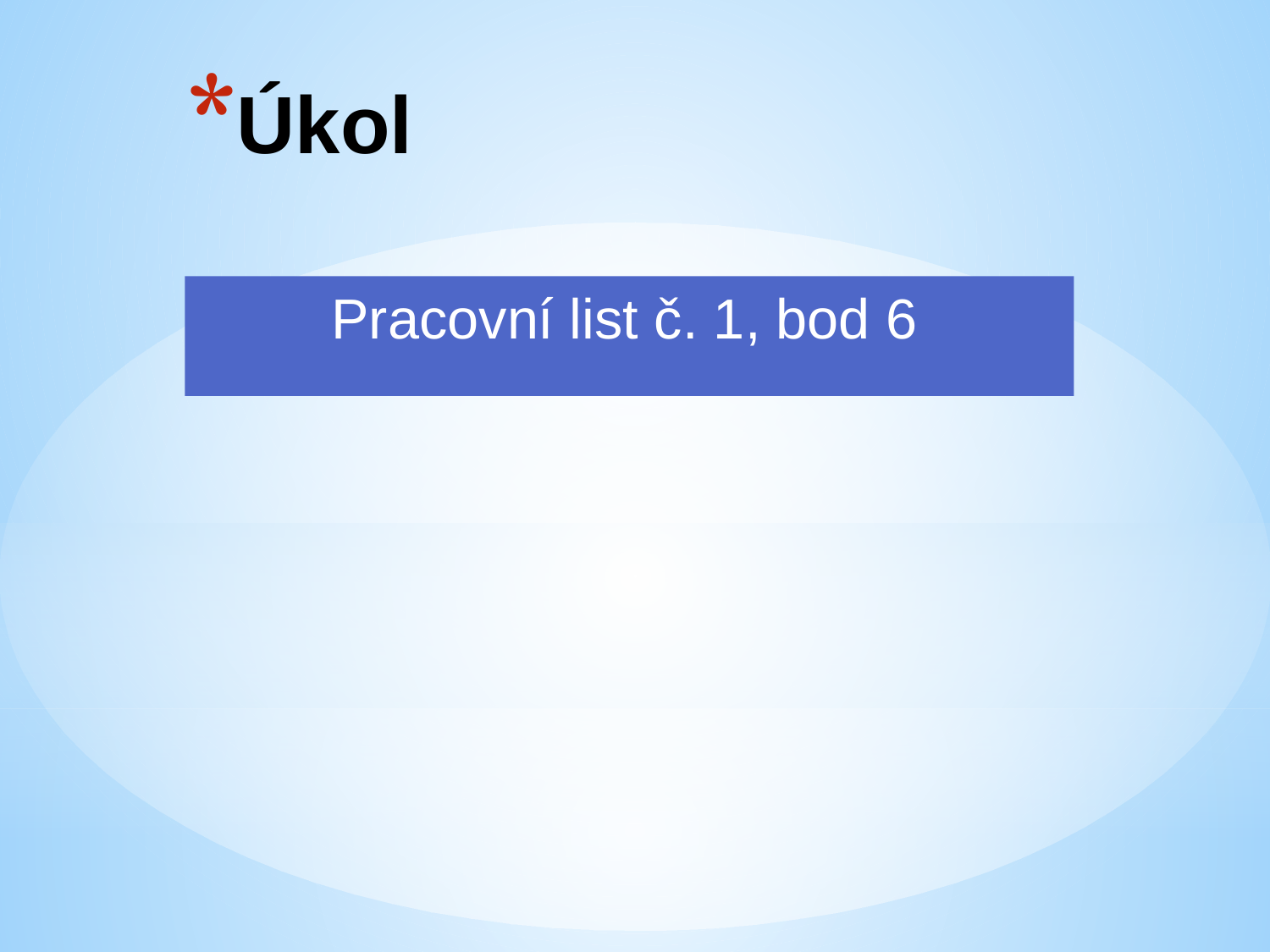

# Úkol
Pracovní list č. 1, bod 6